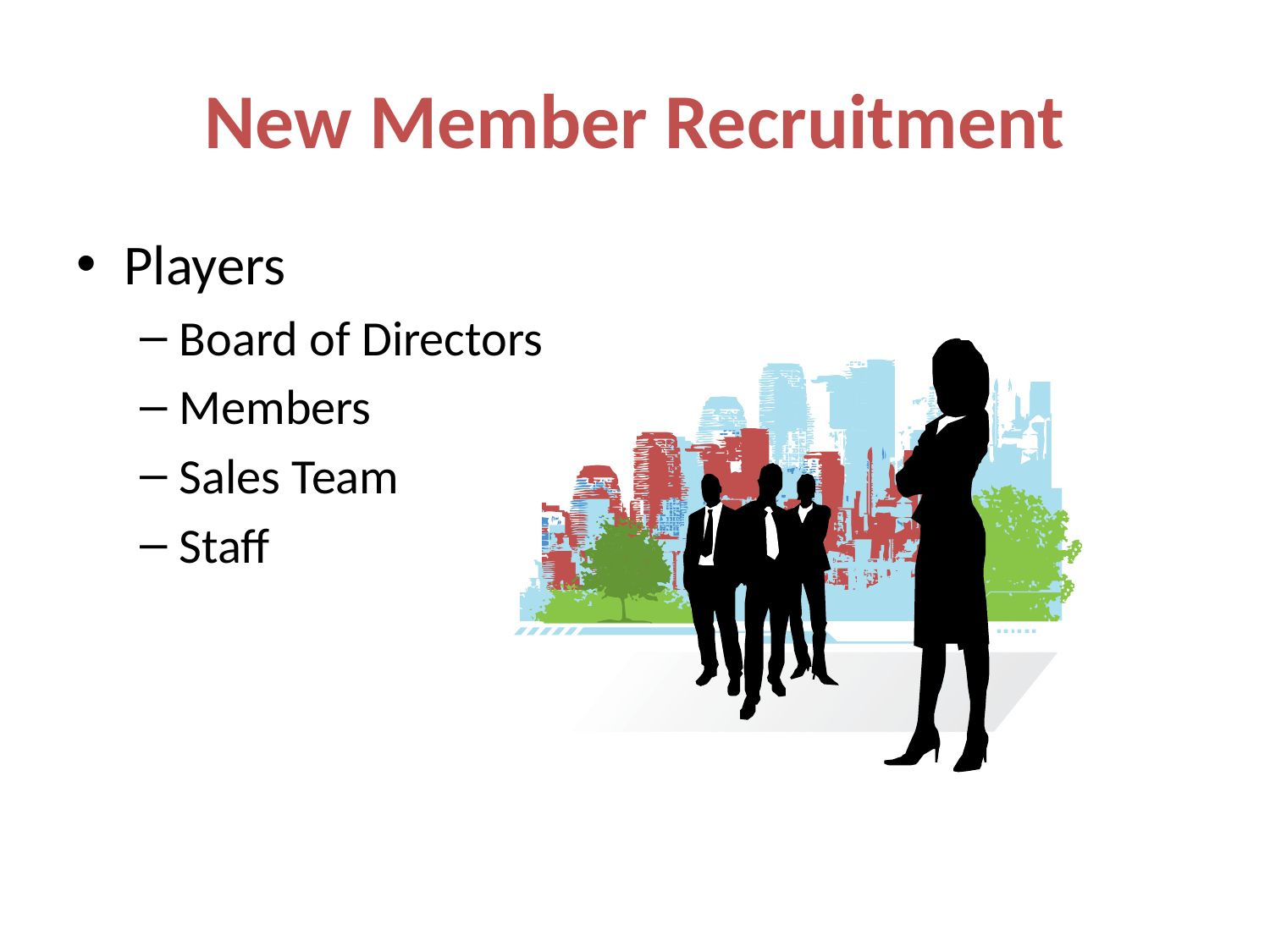

# New Member Recruitment
Players
Board of Directors
Members
Sales Team
Staff